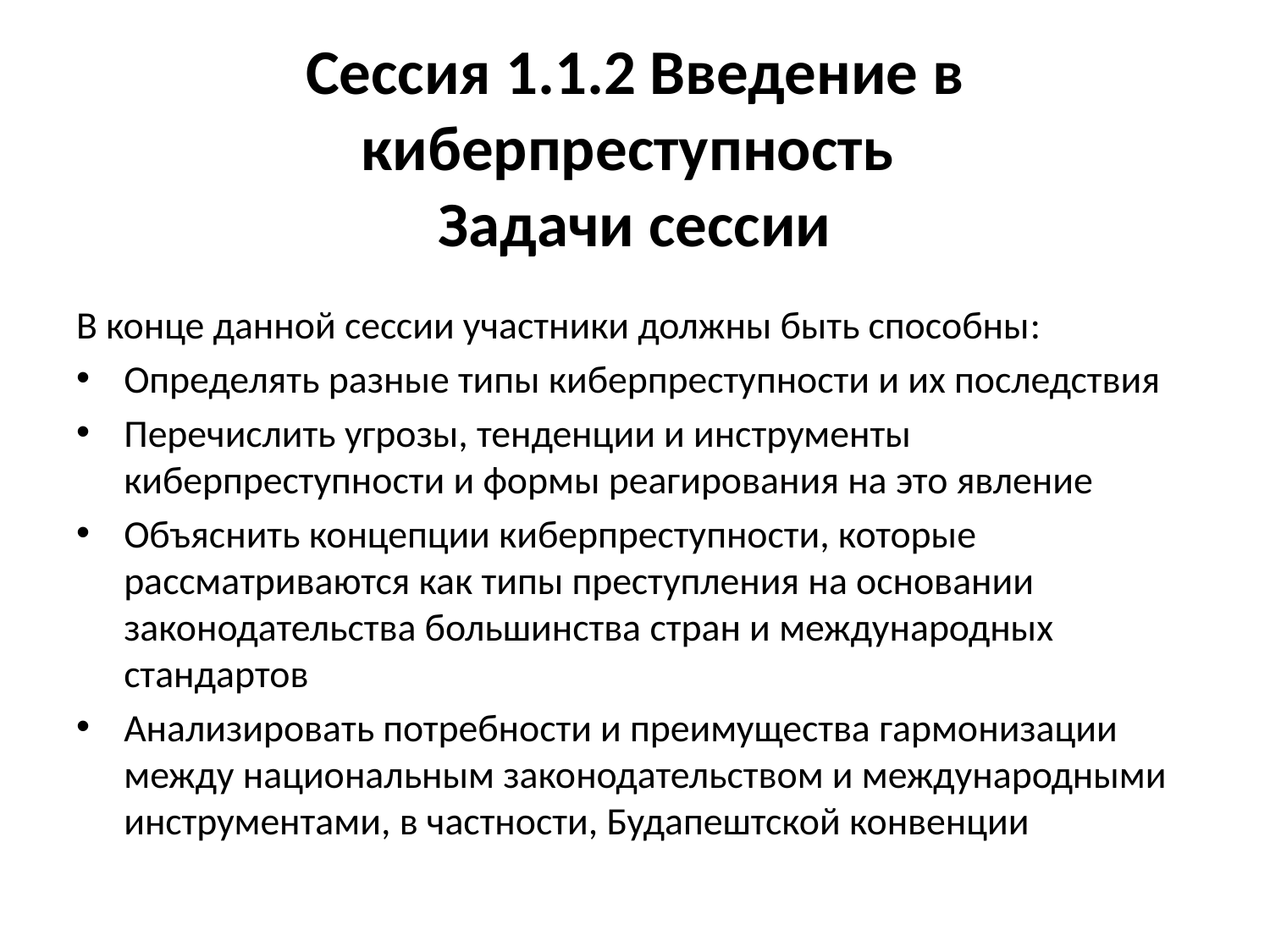

# Сессия 1.1.2 Введение в киберпреступность Задачи сессии
В конце данной сессии участники должны быть способны:
Определять разные типы киберпреступности и их последствия
Перечислить угрозы, тенденции и инструменты киберпреступности и формы реагирования на это явление
Объяснить концепции киберпреступности, которые рассматриваются как типы преступления на основании законодательства большинства стран и международных стандартов
Анализировать потребности и преимущества гармонизации между национальным законодательством и международными инструментами, в частности, Будапештской конвенции